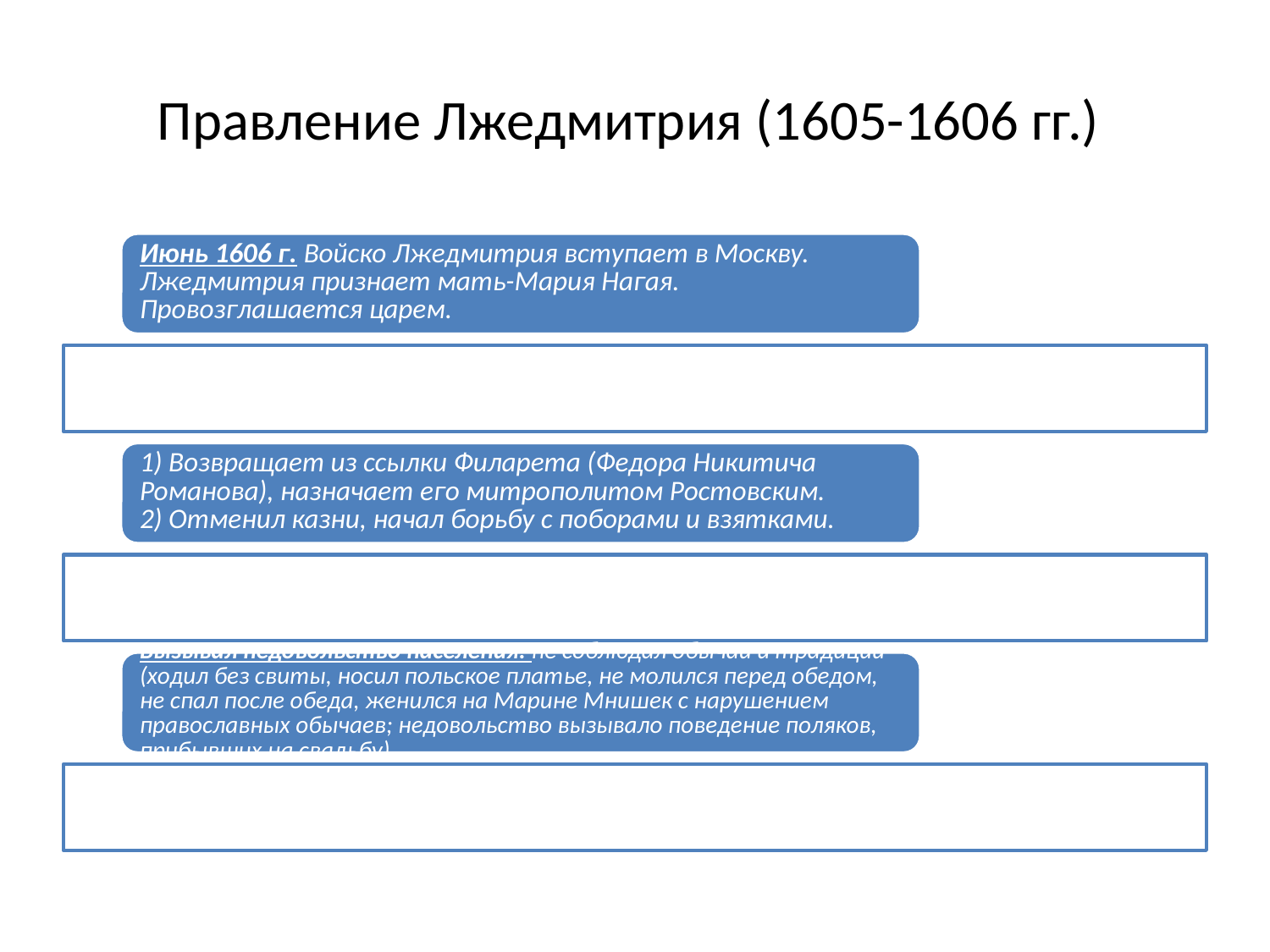

# Правление Лжедмитрия (1605-1606 гг.)
Июнь 1606 г. Войско Лжедмитрия вступает в Москву.
Лжедмитрия признает мать-Мария Нагая.
Провозглашается царем.
1) Возвращает из ссылки Филарета (Федора Никитича Романова), назначает его митрополитом Ростовским.
2) Отменил казни, начал борьбу с поборами и взятками.
Вызывал недовольство населения: не соблюдал обычаи и традиции (ходил без свиты, носил польское платье, не молился перед обедом, не спал после обеда, женился на Марине Мнишек с нарушением православных обычаев; недовольство вызывало поведение поляков, прибывших на свадьбу)